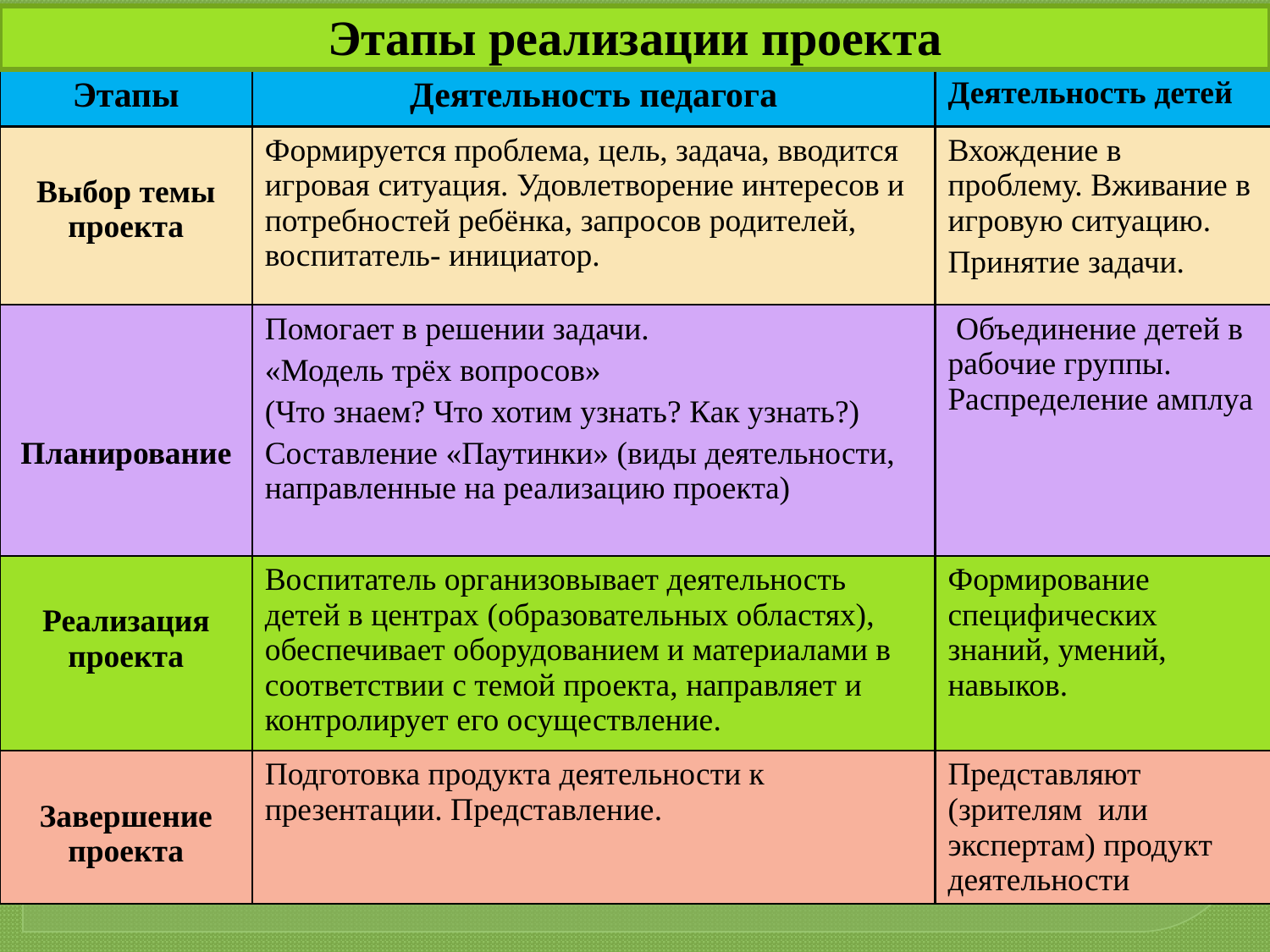

Этапы реализации проекта

| Этапы | Деятельность педагога | Деятельность детей |
| --- | --- | --- |
| Выбор темы проекта | Формируется проблема, цель, задача, вводится игровая ситуация. Удовлетворение интересов и потребностей ребёнка, запросов родителей, воспитатель- инициатор. | Вхождение в проблему. Вживание в игровую ситуацию. Принятие задачи. |
| Планирование | Помогает в решении задачи. «Модель трёх вопросов» (Что знаем? Что хотим узнать? Как узнать?) Составление «Паутинки» (виды деятельности, направленные на реализацию проекта) | Объединение детей в рабочие группы. Распределение амплуа |
| Реализация проекта | Воспитатель организовывает деятельность детей в центрах (образовательных областях), обеспечивает оборудованием и материалами в соответствии с темой проекта, направляет и контролирует его осуществление. | Формирование специфических знаний, умений, навыков. |
| Завершение проекта | Подготовка продукта деятельности к презентации. Представление. | Представляют (зрителям или экспертам) продукт деятельности |